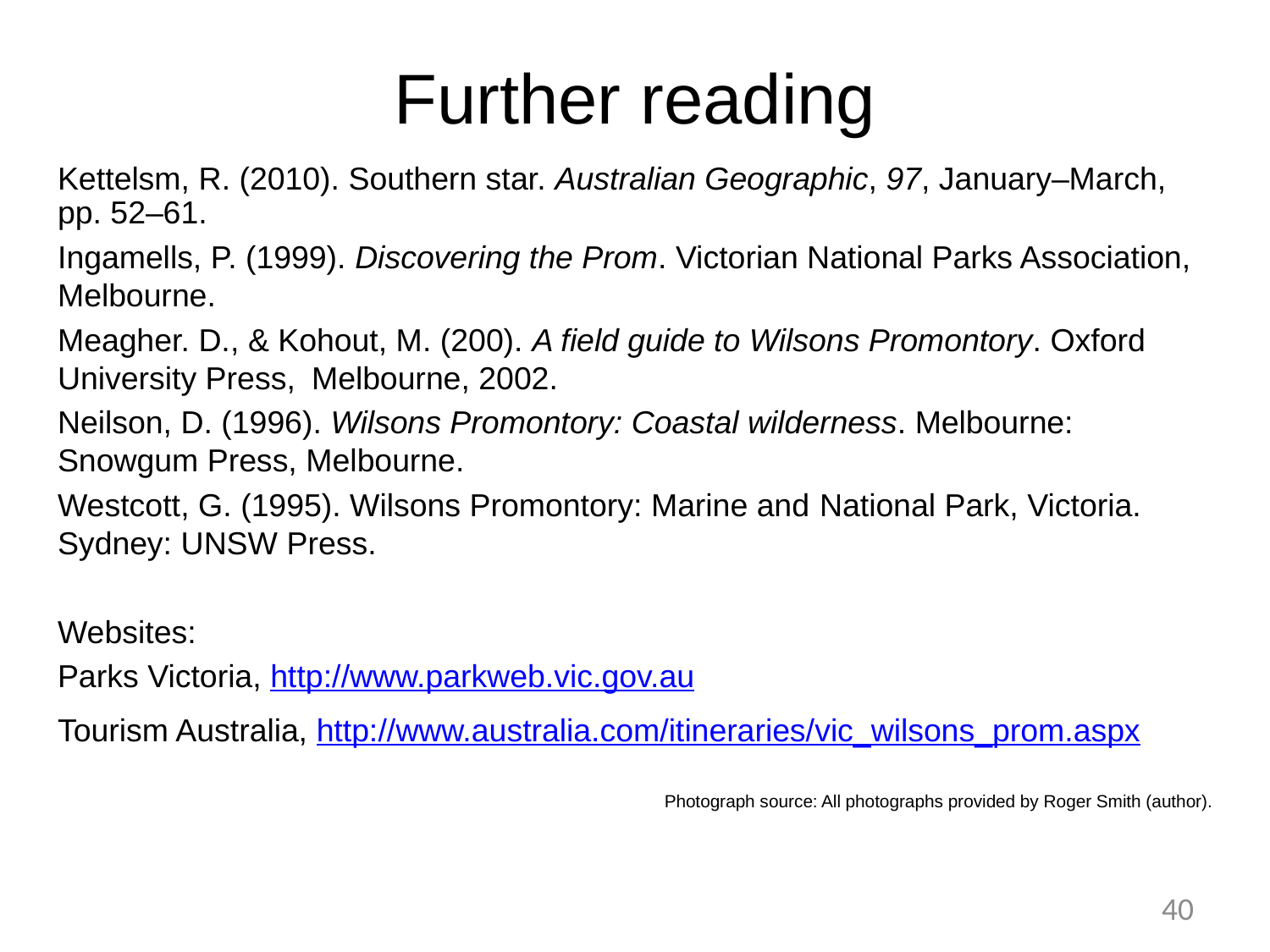

# Further reading
Kettelsm, R. (2010). Southern star. Australian Geographic, 97, January–March, pp. 52–61.
Ingamells, P. (1999). Discovering the Prom. Victorian National Parks Association, Melbourne.
Meagher. D., & Kohout, M. (200). A field guide to Wilsons Promontory. Oxford University Press, 	Melbourne, 2002.
Neilson, D. (1996). Wilsons Promontory: Coastal wilderness. Melbourne: Snowgum Press, Melbourne.
Westcott, G. (1995). Wilsons Promontory: Marine and 	National Park, Victoria. Sydney: UNSW Press.

Websites:
Parks Victoria, http://www.parkweb.vic.gov.au
Tourism Australia, http://www.australia.com/itineraries/vic_wilsons_prom.aspx
Photograph source: All photographs provided by Roger Smith (author).

40